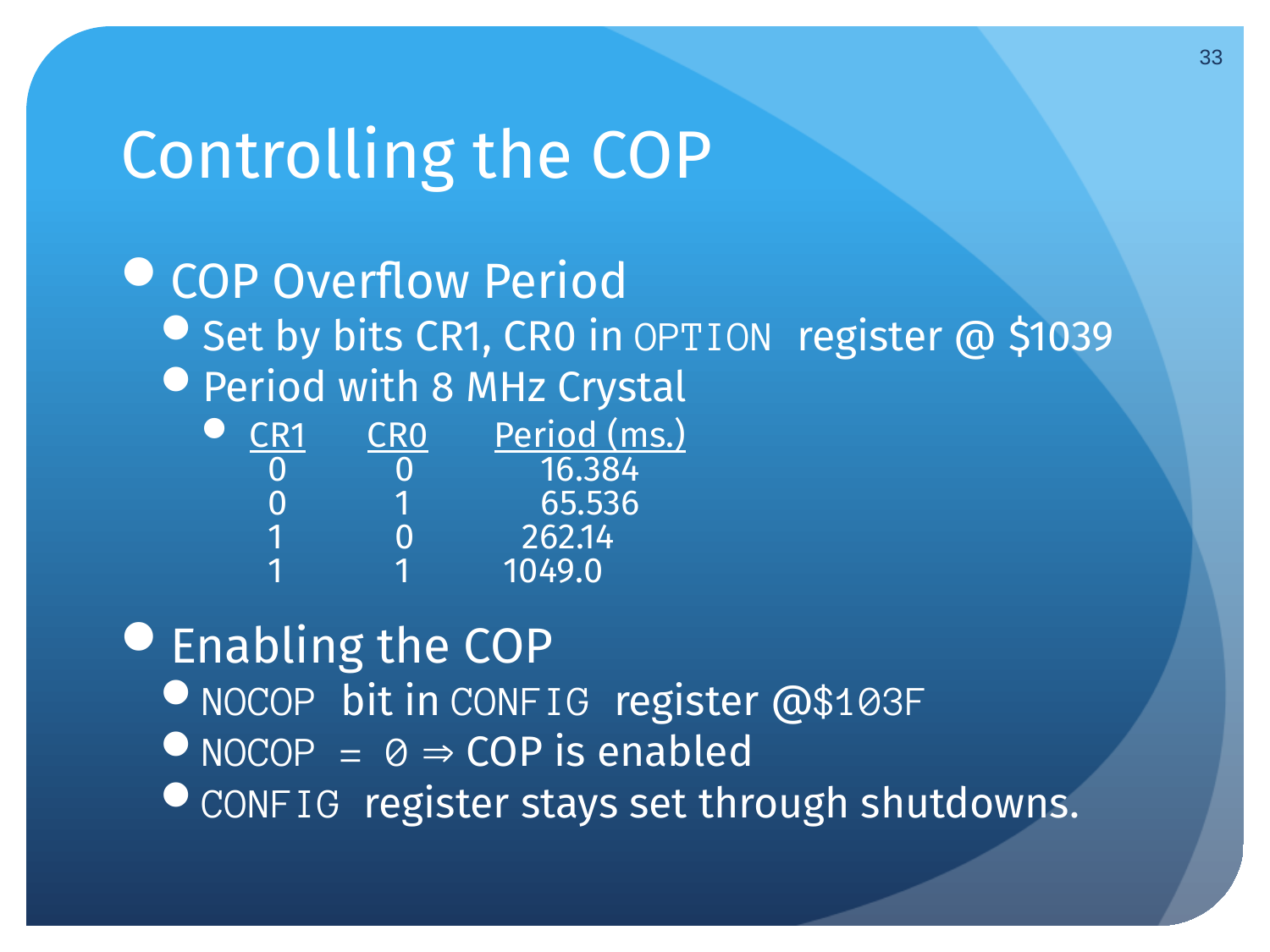

33
# Controlling the COP
COP Overflow Period
Set by bits CR1, CR0 in OPTION register @ $1039
Period with 8 MHz Crystal
 CR1	CR0	Period (ms.)
   0	   0	     16.384
   0	   1	     65.536
   1	   0	   262.14
   1	   1	 1049.0
Enabling the COP
NOCOP bit in CONFIG register @$103F
NOCOP = 0 ⇒ COP is enabled
CONFIG register stays set through shutdowns.